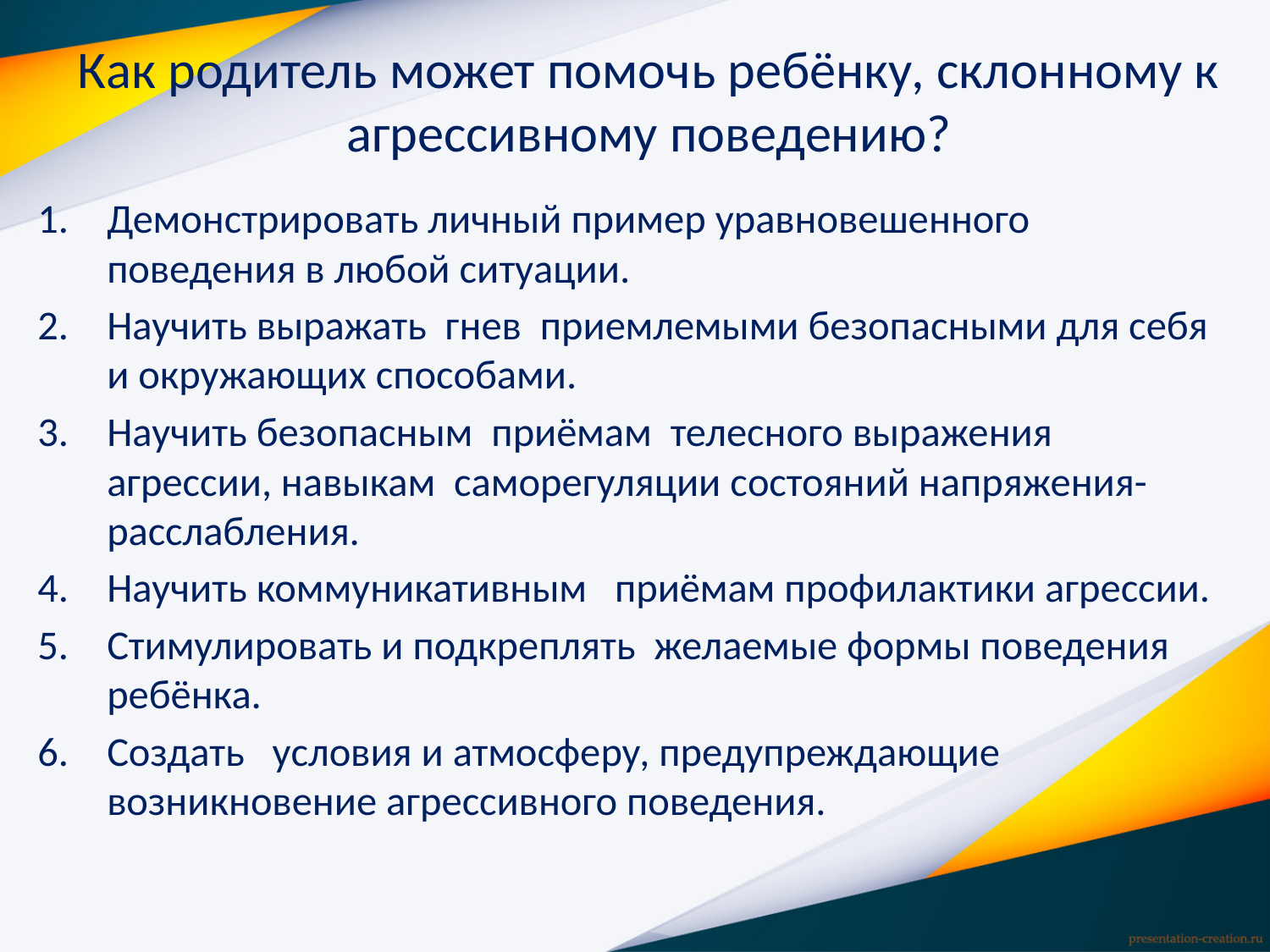

# Как родитель может помочь ребёнку, склонному к агрессивному поведению?
Демонстрировать личный пример уравновешенного поведения в любой ситуации.
Научить выражать  гнев  приемлемыми безопасными для себя и окружающих способами.
Научить безопасным  приёмам  телесного выражения  агрессии, навыкам  саморегуляции состояний напряжения-расслабления.
Научить коммуникативным   приёмам профилактики агрессии.
Стимулировать и подкреплять  желаемые формы поведения ребёнка.
Создать   условия и атмосферу, предупреждающие возникновение агрессивного поведения.